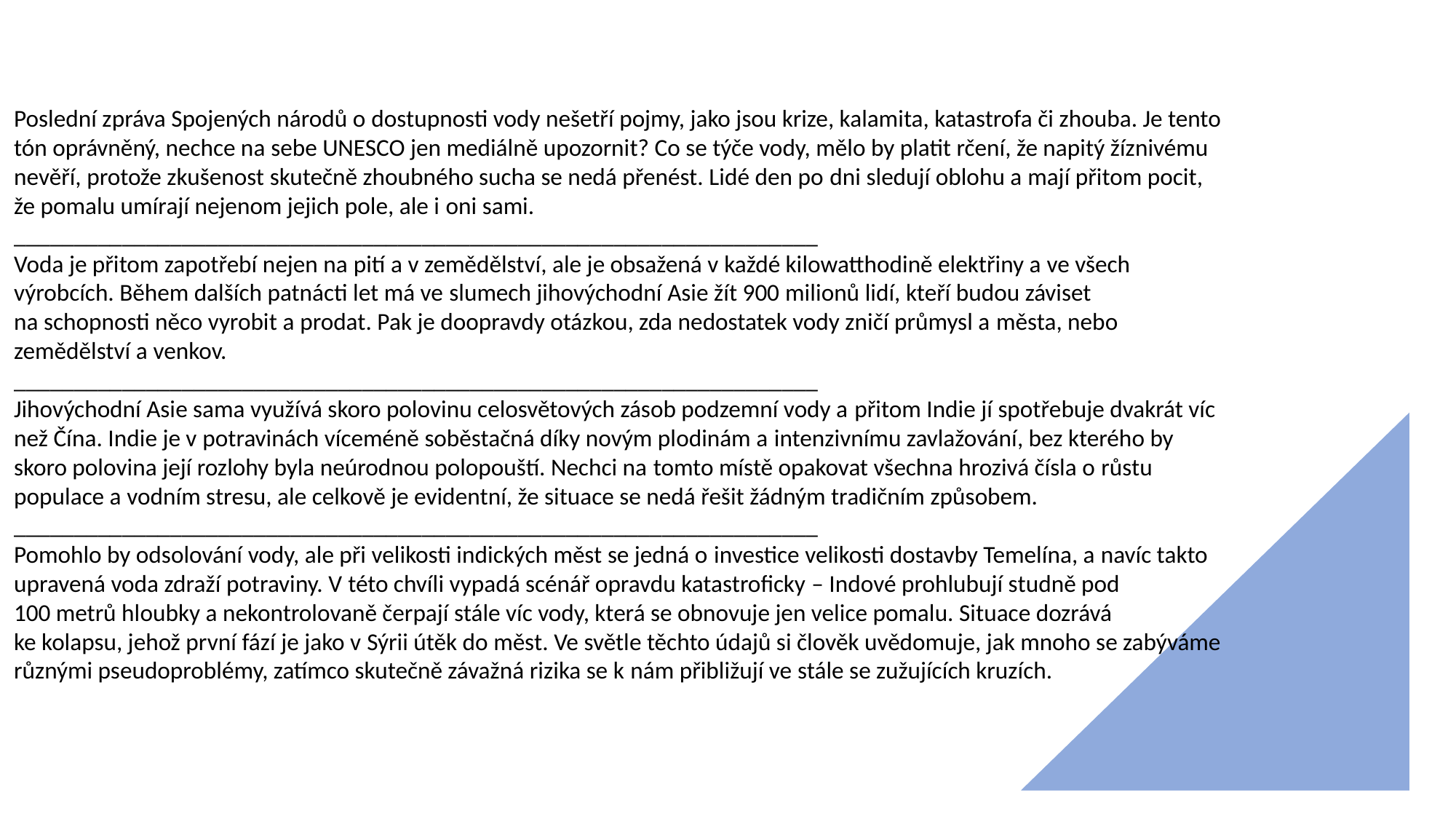

Poslední zpráva Spojených národů o dostupnosti vody nešetří pojmy, jako jsou krize, kalamita, katastrofa či zhouba. Je tento tón oprávněný, nechce na sebe UNESCO jen mediálně upozornit? Co se týče vody, mělo by platit rčení, že napitý žíznivému nevěří, protože zkušenost skutečně zhoubného sucha se nedá přenést. Lidé den po dni sledují oblohu a mají přitom pocit, že pomalu umírají nejenom jejich pole, ale i oni sami.
___________________________________________________________________
Voda je přitom zapotřebí nejen na pití a v zemědělství, ale je obsažená v každé kilowatthodině elektřiny a ve všech výrobcích. Během dalších patnácti let má ve slumech jihovýchodní Asie žít 900 milionů lidí, kteří budou záviset na schopnosti něco vyrobit a prodat. Pak je doopravdy otázkou, zda nedostatek vody zničí průmysl a města, nebo zemědělství a venkov.
___________________________________________________________________
Jihovýchodní Asie sama využívá skoro polovinu celosvětových zásob podzemní vody a přitom Indie jí spotřebuje dvakrát víc než Čína. Indie je v potravinách víceméně soběstačná díky novým plodinám a intenzivnímu zavlažování, bez kterého by skoro polovina její rozlohy byla neúrodnou polopouští. Nechci na tomto místě opakovat všechna hrozivá čísla o růstu populace a vodním stresu, ale celkově je evidentní, že situace se nedá řešit žádným tradičním způsobem.
___________________________________________________________________
Pomohlo by odsolování vody, ale při velikosti indických měst se jedná o investice velikosti dostavby Temelína, a navíc takto upravená voda zdraží potraviny. V této chvíli vypadá scénář opravdu katastroficky – Indové prohlubují studně pod 100 metrů hloubky a nekontrolovaně čerpají stále víc vody, která se obnovuje jen velice pomalu. Situace dozrává ke kolapsu, jehož první fází je jako v Sýrii útěk do měst. Ve světle těchto údajů si člověk uvědomuje, jak mnoho se zabýváme různými pseudoproblémy, zatímco skutečně závažná rizika se k nám přibližují ve stále se zužujících kruzích.